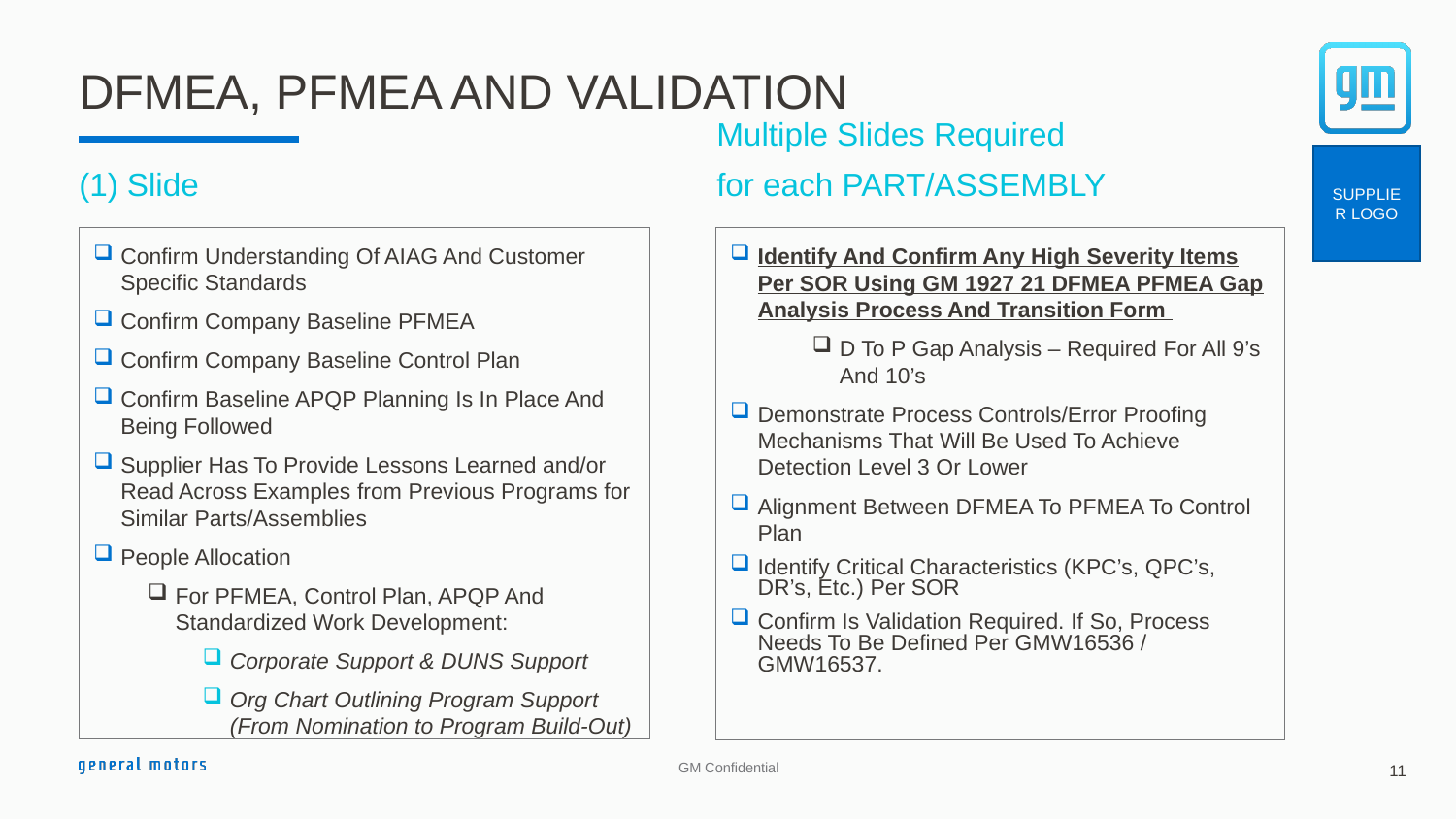

# DFMEA, PFMEA AND VALIDATION
SUPPLIER LOGO
(1) Slide
Multiple Slides Required
for each PART/ASSEMBLY
Confirm Understanding Of AIAG And Customer Specific Standards
Confirm Company Baseline PFMEA
Confirm Company Baseline Control Plan
Confirm Baseline APQP Planning Is In Place And Being Followed
Supplier Has To Provide Lessons Learned and/or Read Across Examples from Previous Programs for Similar Parts/Assemblies
People Allocation
For PFMEA, Control Plan, APQP And Standardized Work Development:
Corporate Support & DUNS Support
Org Chart Outlining Program Support (From Nomination to Program Build-Out)

Identify And Confirm Any High Severity Items Per SOR Using GM 1927 21 DFMEA PFMEA Gap Analysis Process And Transition Form
D To P Gap Analysis – Required For All 9’s And 10’s
Demonstrate Process Controls/Error Proofing Mechanisms That Will Be Used To Achieve Detection Level 3 Or Lower
Alignment Between DFMEA To PFMEA To Control Plan
Identify Critical Characteristics (KPC’s, QPC’s, DR’s, Etc.) Per SOR
Confirm Is Validation Required. If So, Process Needs To Be Defined Per GMW16536 / GMW16537.

11
GM Confidential